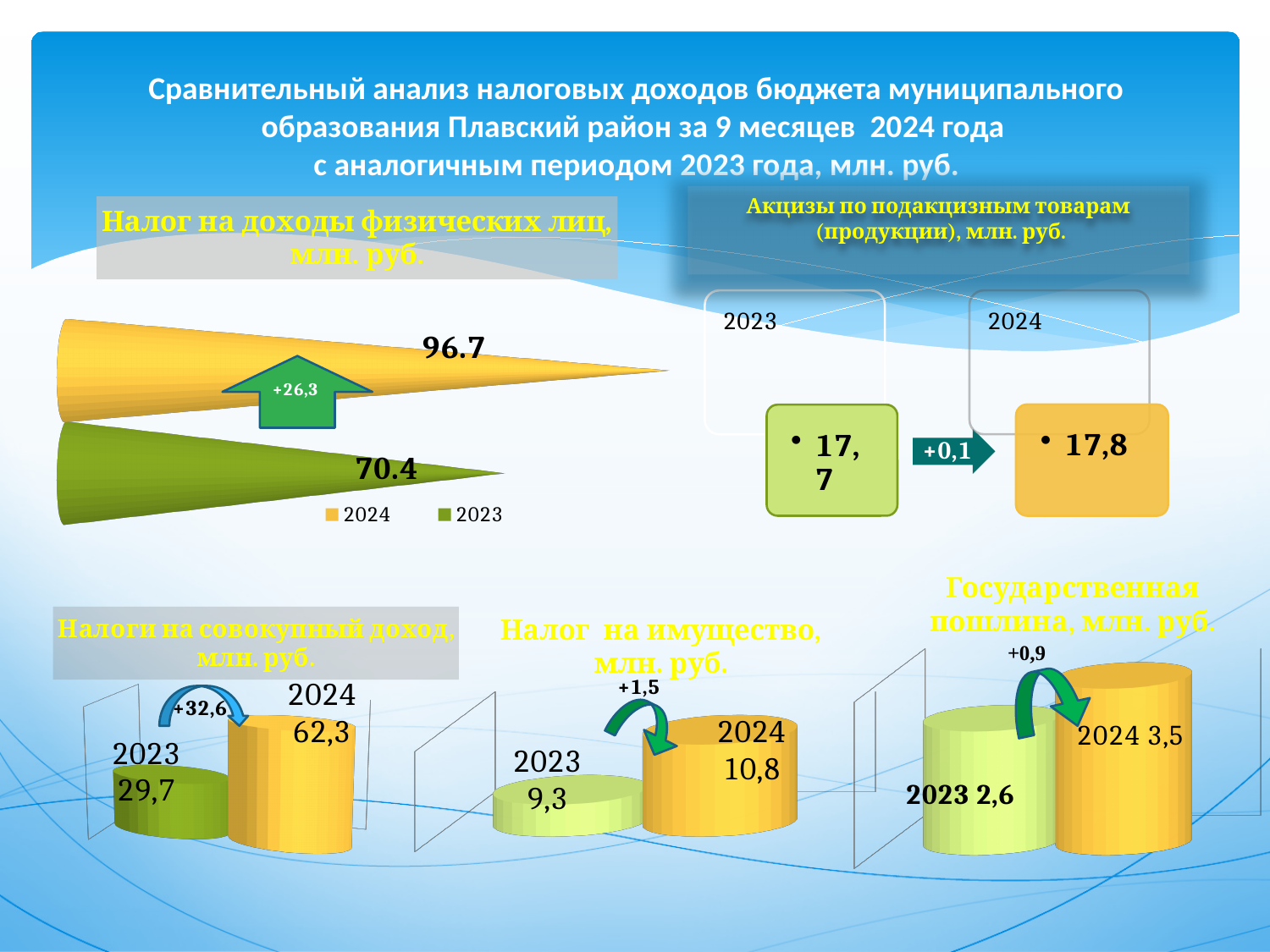

# Сравнительный анализ налоговых доходов бюджета муниципального образования Плавский район за 9 месяцев  2024 года с аналогичным периодом 2023 года, млн. руб.

[unsupported chart]

Акцизы по подакцизным товарам
 (продукции), млн. руб.

2023
17,7
+0,1
2024
17,8

[unsupported chart]

[unsupported chart]

[unsupported chart]

+1,5

+32,6